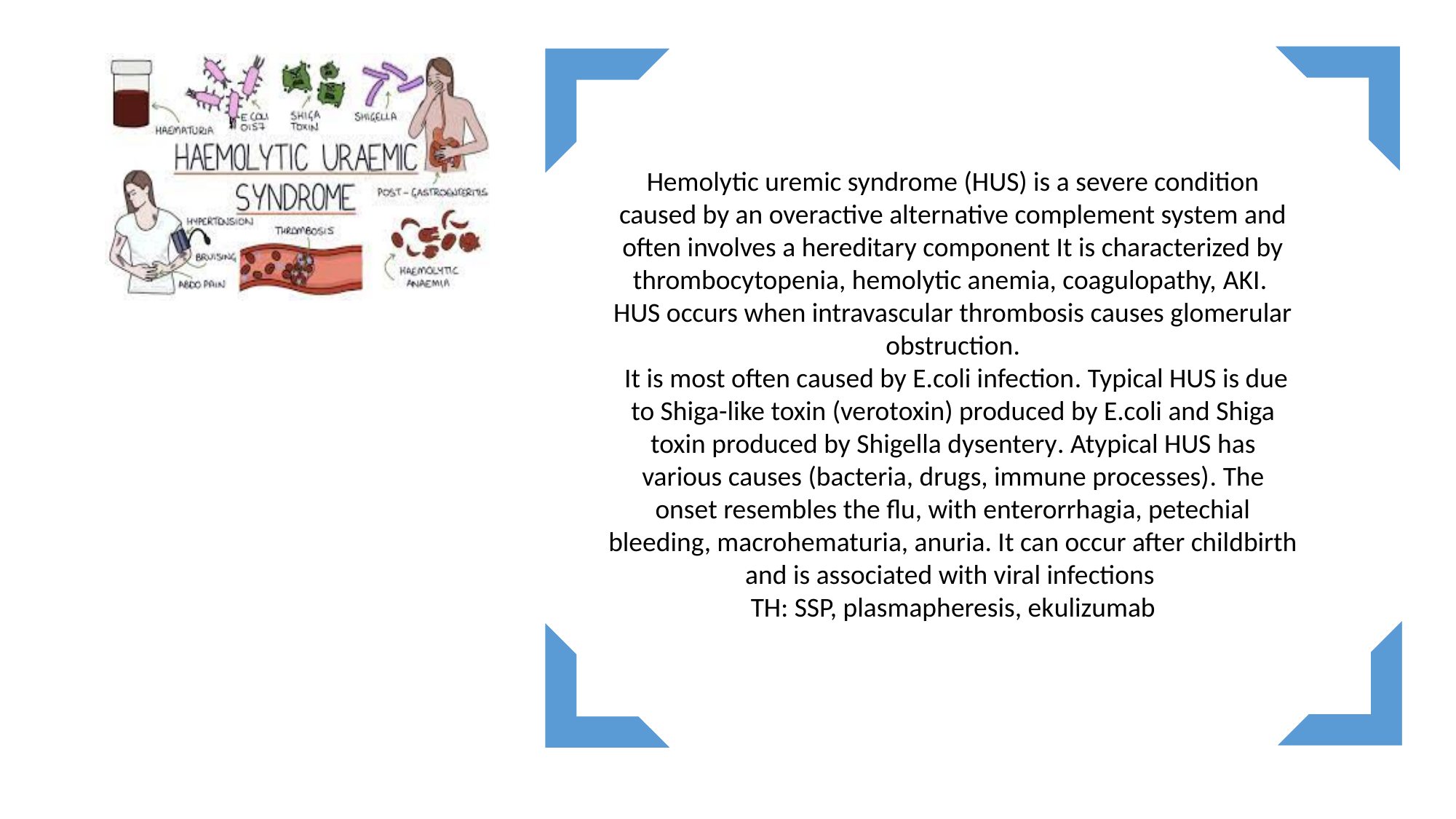

Hemolytic uremic syndrome (HUS) is a severe condition caused by an overactive alternative complement system and often involves a hereditary component It is characterized by thrombocytopenia, hemolytic anemia, coagulopathy, AKI.
HUS occurs when intravascular thrombosis causes glomerular obstruction.
 It is most often caused by E.coli infection. Typical HUS is due to Shiga-like toxin (verotoxin) produced by E.coli and Shiga toxin produced by Shigella dysentery. Atypical HUS has various causes (bacteria, drugs, immune processes). The onset resembles the flu, with enterorrhagia, petechial bleeding, macrohematuria, anuria. It can occur after childbirth and is associated with viral infections
TH: SSP, plasmapheresis, ekulizumab